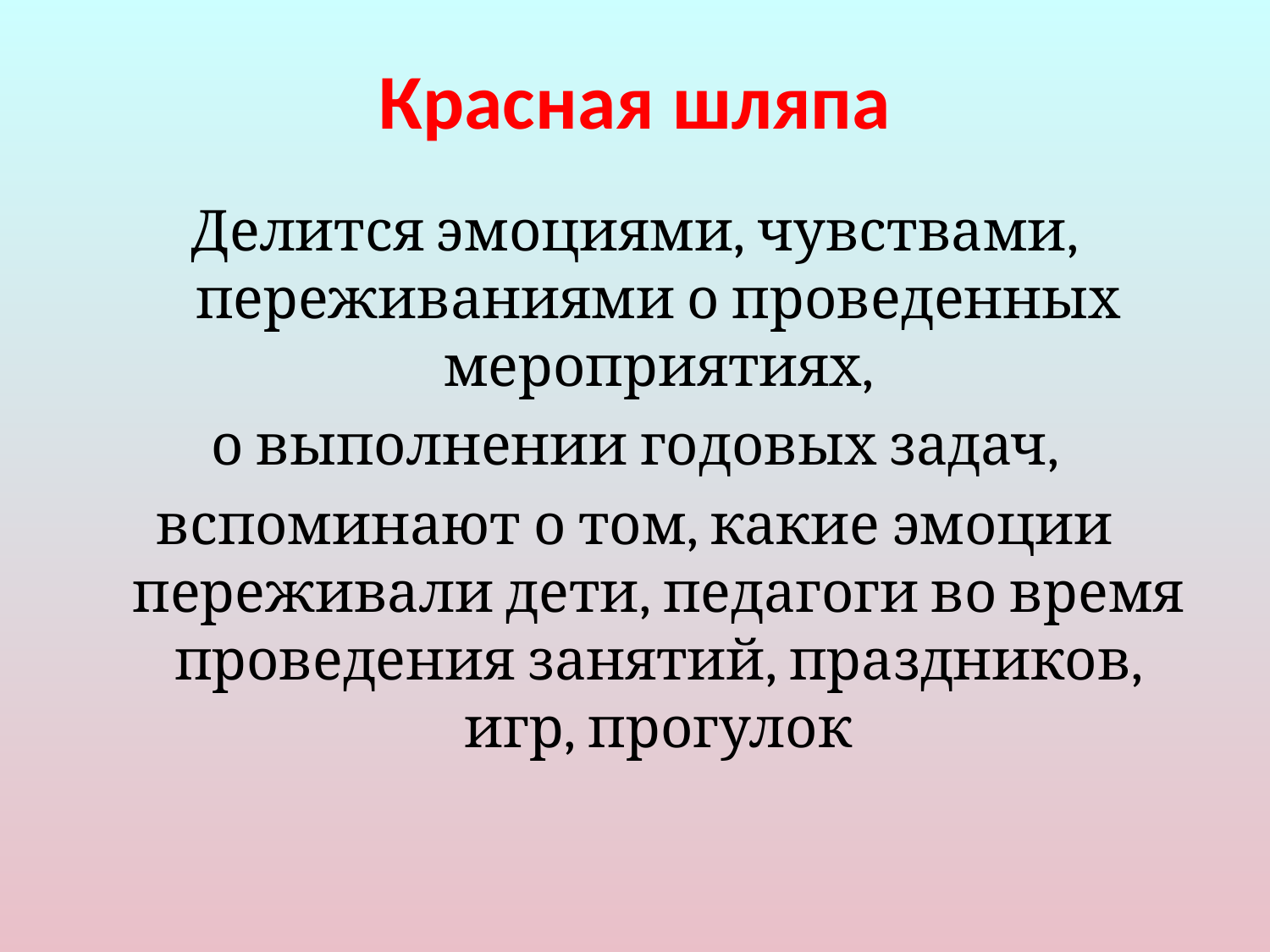

# Красная шляпа
Делится эмоциями, чувствами, переживаниями о проведенных мероприятиях,
 о выполнении годовых задач,
вспоминают о том, какие эмоции переживали дети, педагоги во время проведения занятий, праздников, игр, прогулок